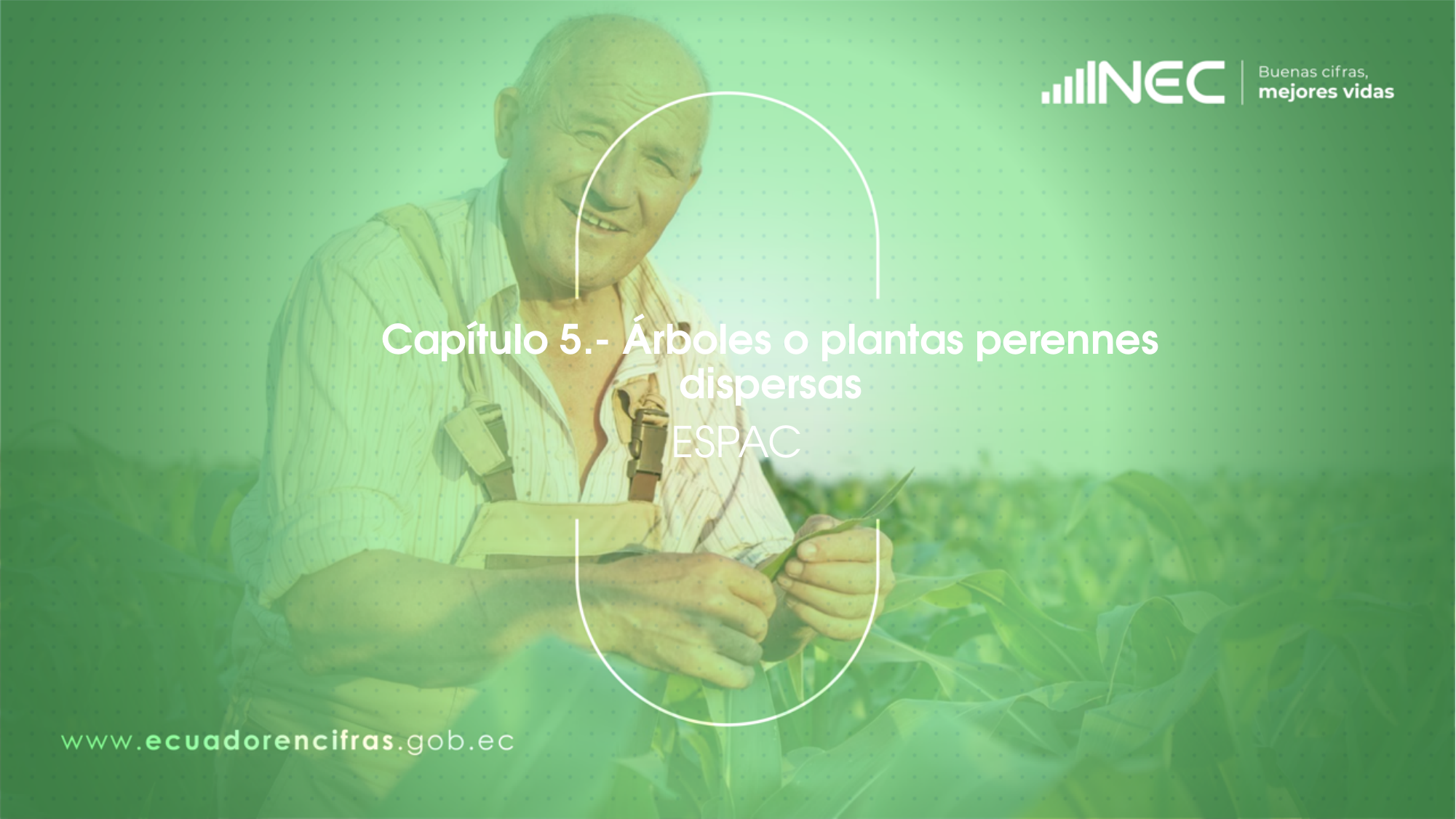

Capítulo 5.- Árboles o plantas perennes dispersas
ESPAC